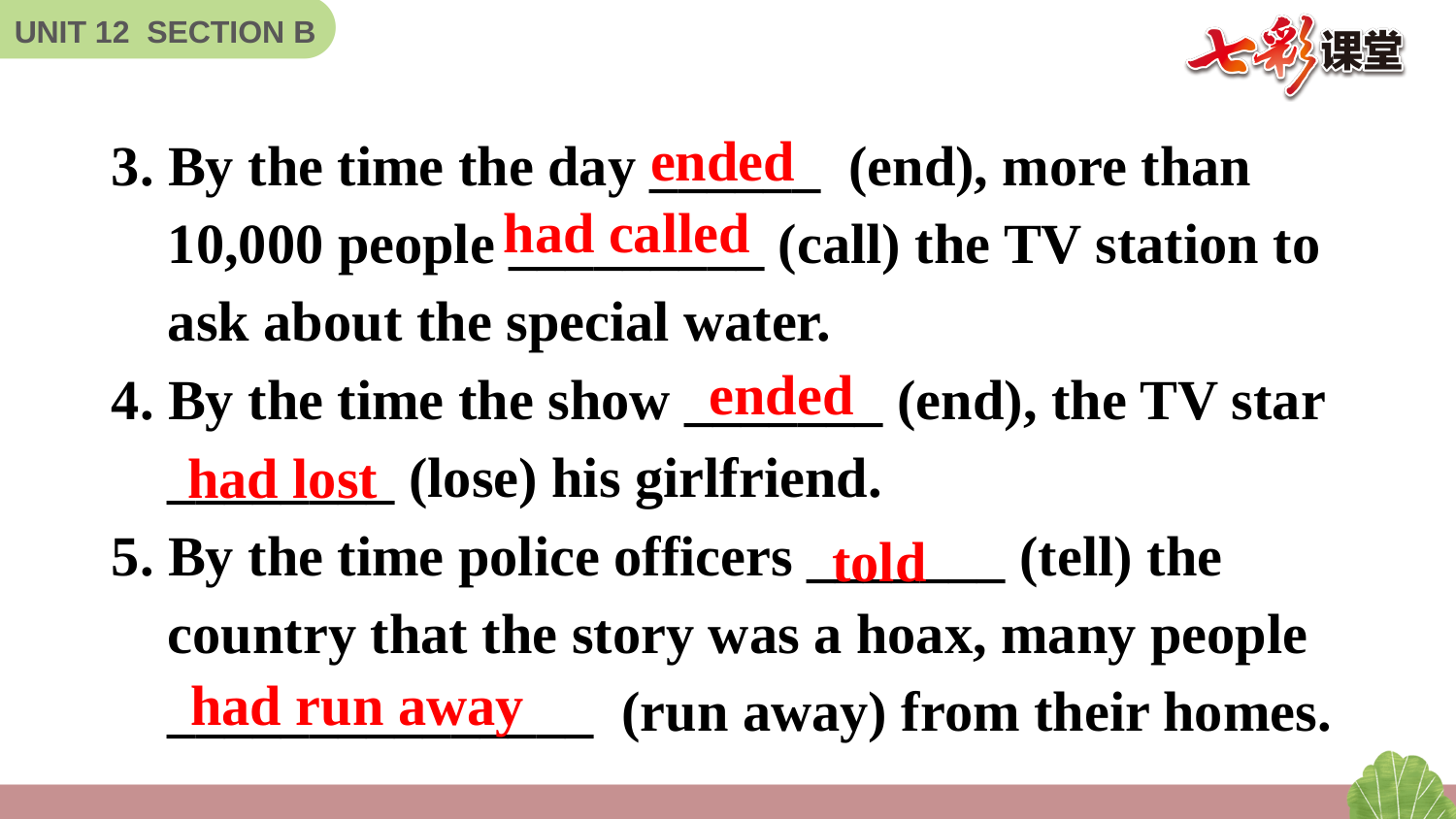

3. By the time the day ______  (end), more than
    10,000 people _________ (call) the TV station to
    ask about the special water.
4. By the time the show _______ (end), the TV star
    ________ (lose) his girlfriend.
5. By the time police officers _______ (tell) the
    country that the story was a hoax, many people
    _______________  (run away) from their homes.
ended
had called
ended
had lost
told
had run away